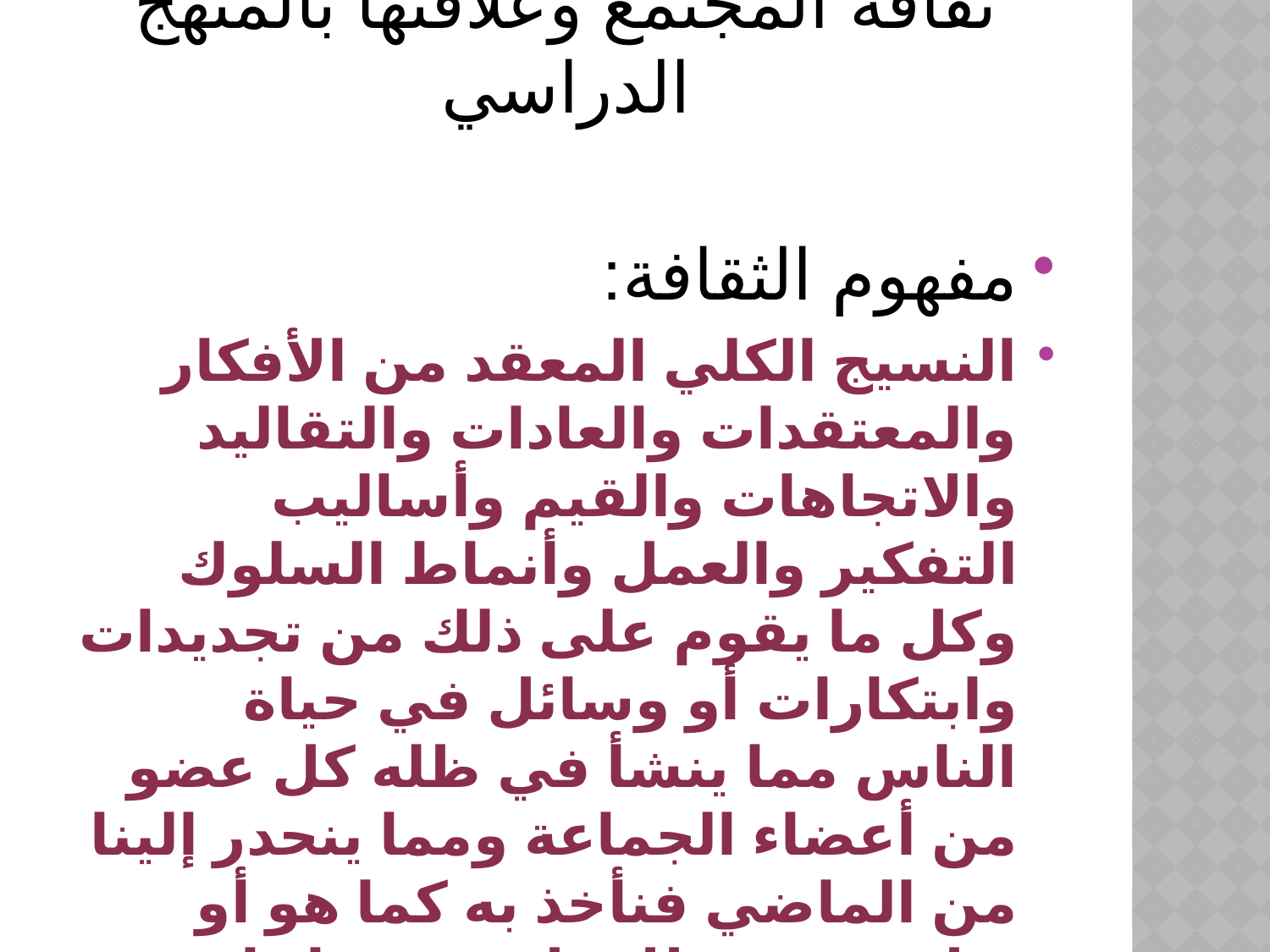

# ثقافة المجتمع وعلاقتها بالمنهج الدراسي
مفهوم الثقافة:
النسيج الكلي المعقد من الأفكار والمعتقدات والعادات والتقاليد والاتجاهات والقيم وأساليب التفكير والعمل وأنماط السلوك وكل ما يقوم على ذلك من تجديدات وابتكارات أو وسائل في حياة الناس مما ينشأ في ظله كل عضو من أعضاء الجماعة ومما ينحدر إلينا من الماضي فنأخذ به كما هو أو نطوره في ظل ظروف حياتنا.